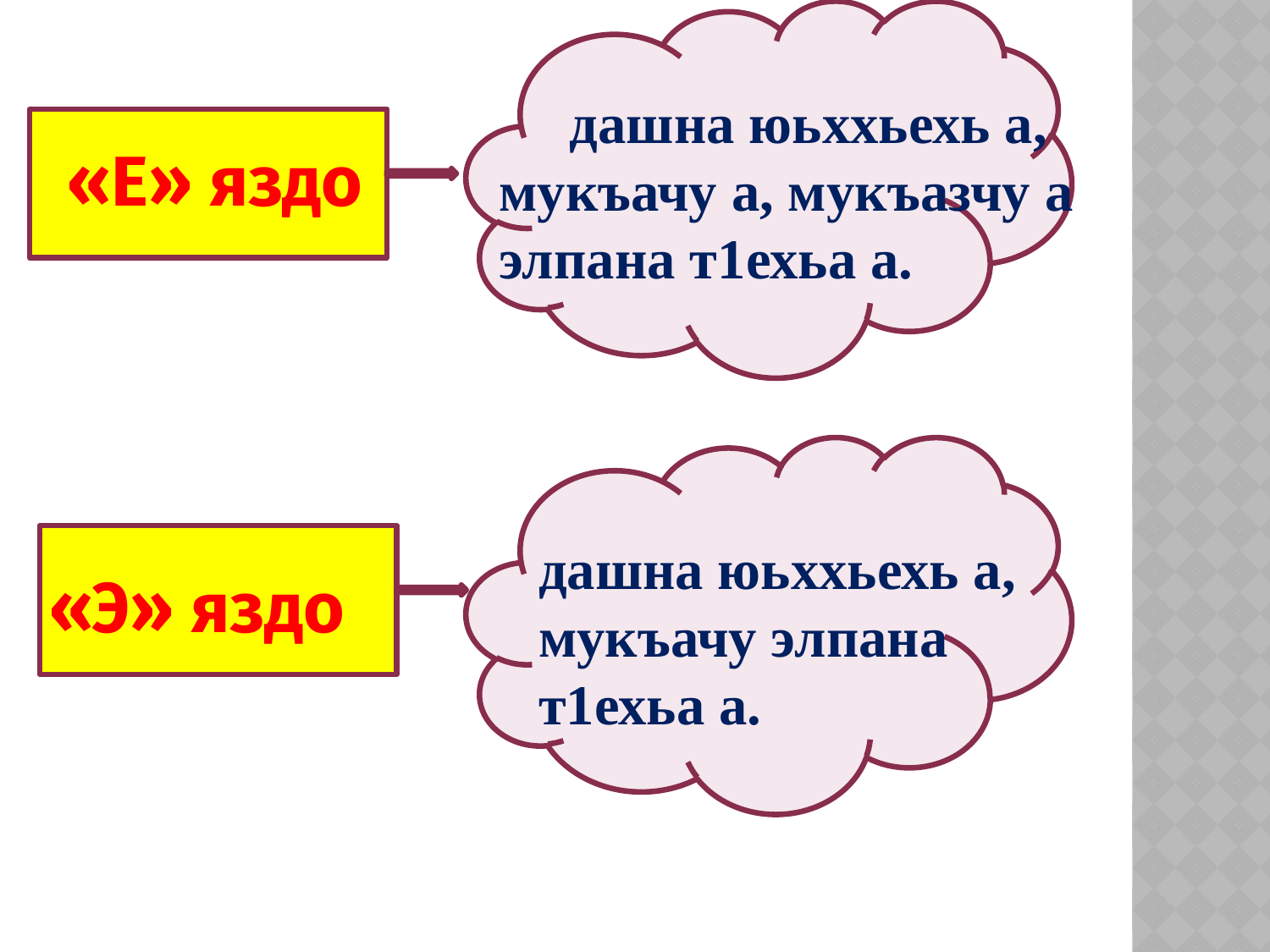

дашна юьххьехь а, мукъачу а, мукъазчу а элпана т1ехьа а.

«Е» яздо

дашна юьххьехь а, мукъачу элпана т1ехьа а.
«Э» яздо